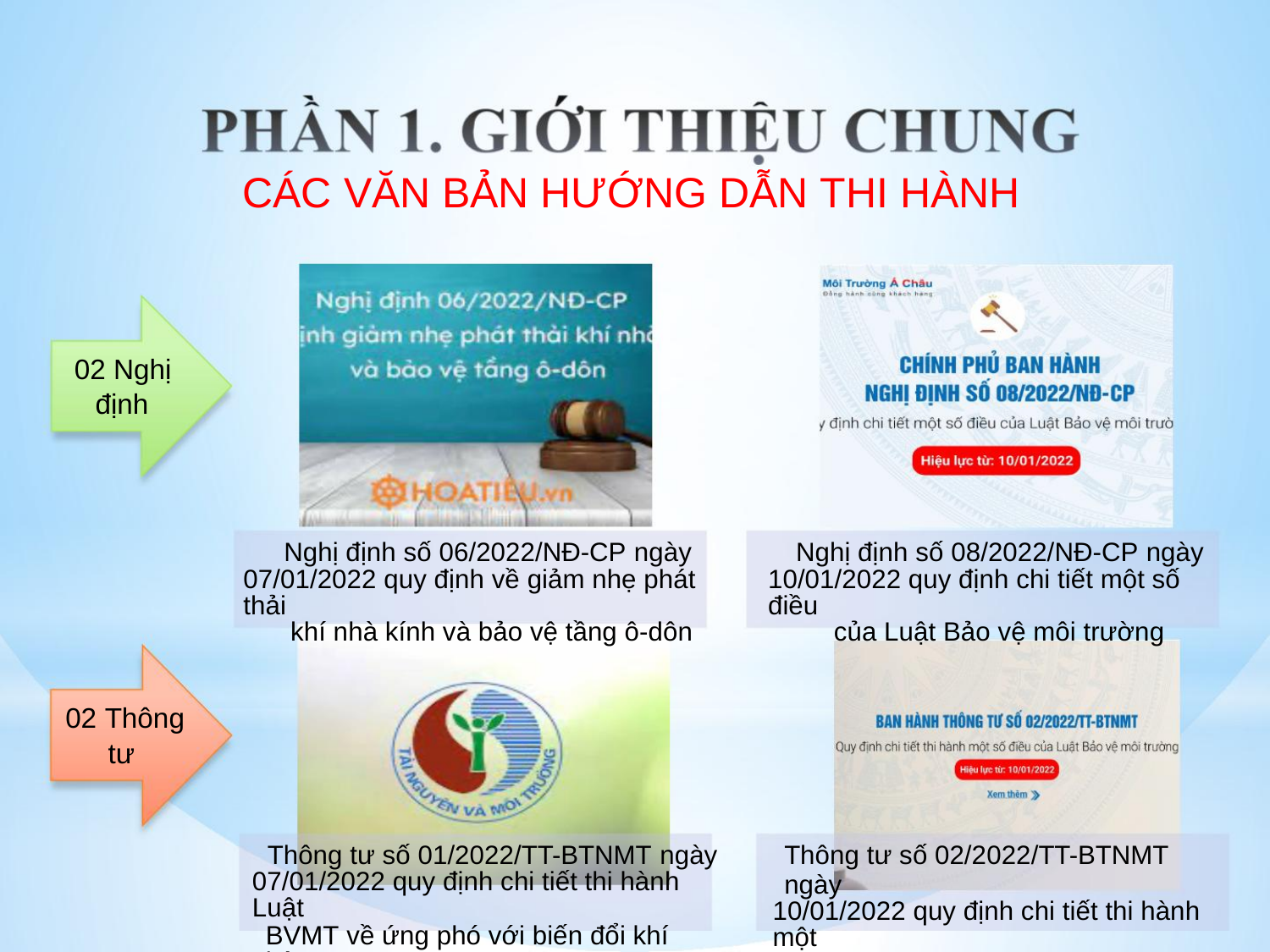

CÁC VĂN BẢN HƯỚNG DẪN THI HÀNH
02 Nghị
định
Nghị định số 06/2022/NĐ-CP ngày
07/01/2022 quy định về giảm nhẹ phát thải
khí nhà kính và bảo vệ tầng ô-dôn
Nghị định số 08/2022/NĐ-CP ngày
10/01/2022 quy định chi tiết một số điều
của Luật Bảo vệ môi trường
02 Thông
tư
Thông tư số 01/2022/TT-BTNMT ngày
07/01/2022 quy định chi tiết thi hành Luật
BVMT về ứng phó với biến đổi khí hậu
Thông tư số 02/2022/TT-BTNMT ngày
10/01/2022 quy định chi tiết thi hành một
số điều của Luật BVMT